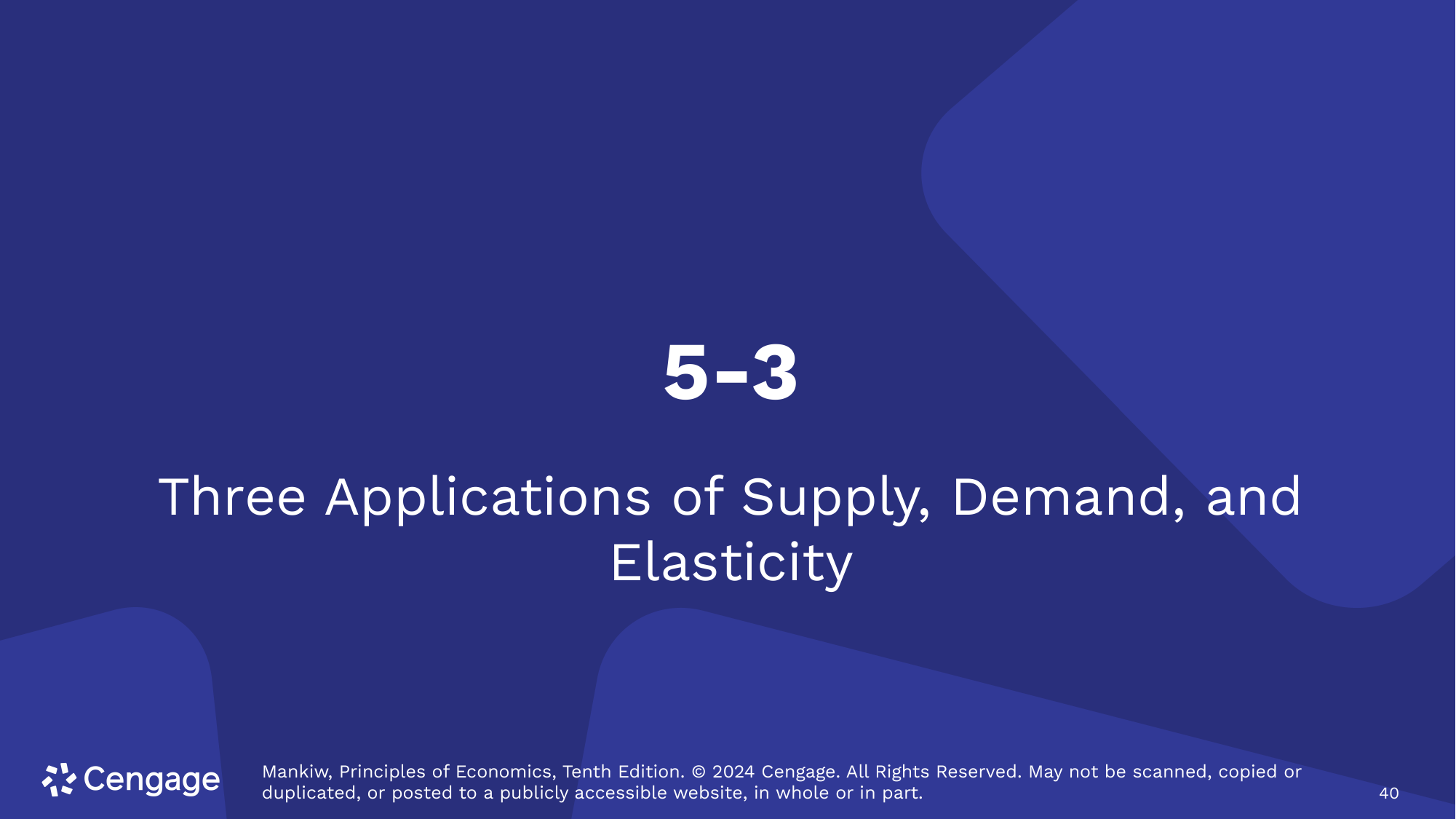

# 5-3
Three Applications of Supply, Demand, and Elasticity